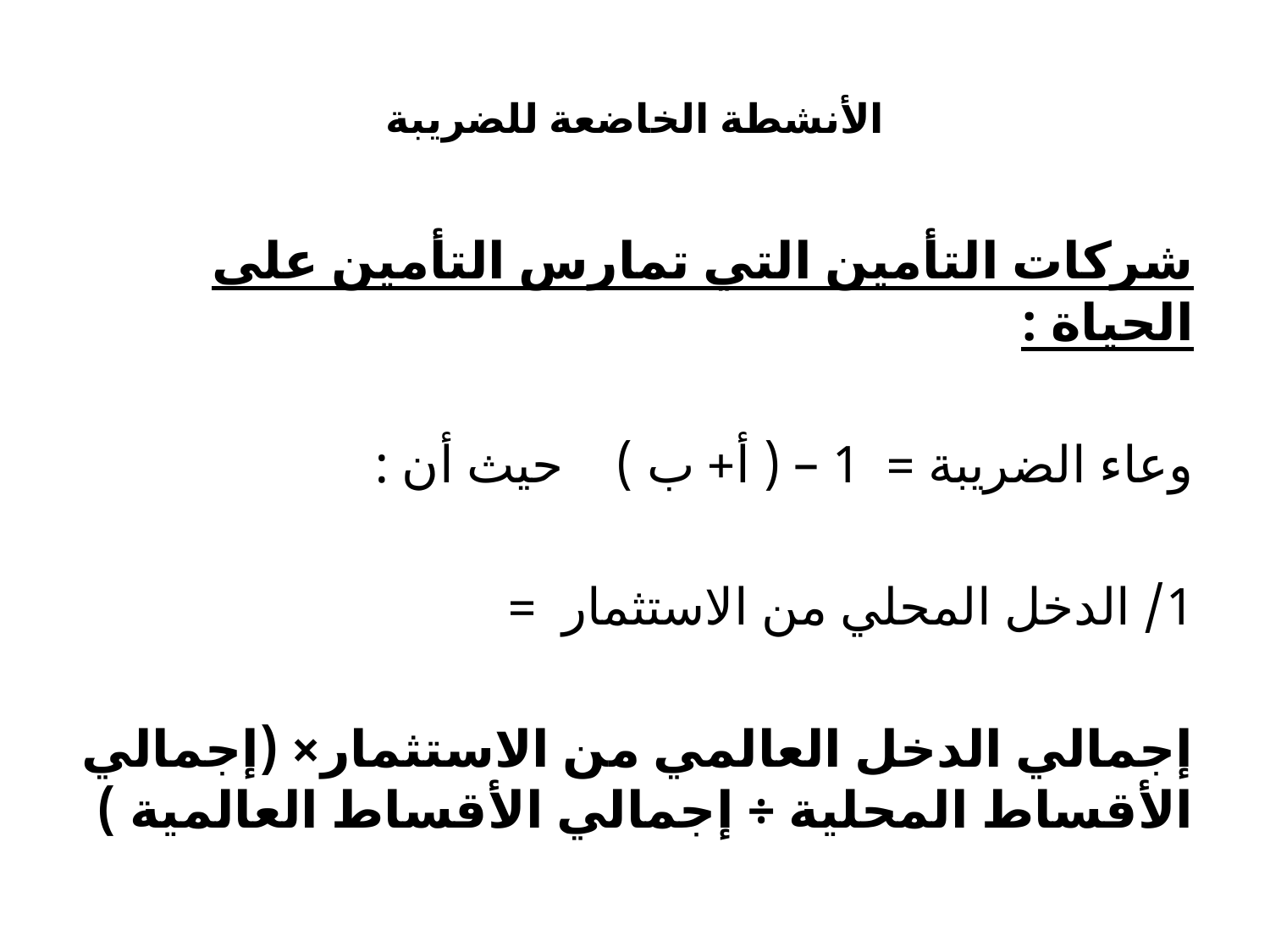

# الأنشطة الخاضعة للضريبة
شركات التأمين التي تمارس التأمين على الحياة :

وعاء الضريبة =  1 – ( أ+ ب )    حيث أن :

1/ الدخل المحلي من الاستثمار  =

إجمالي الدخل العالمي من الاستثمار× (إجمالي الأقساط المحلية ÷ إجمالي الأقساط العالمية )